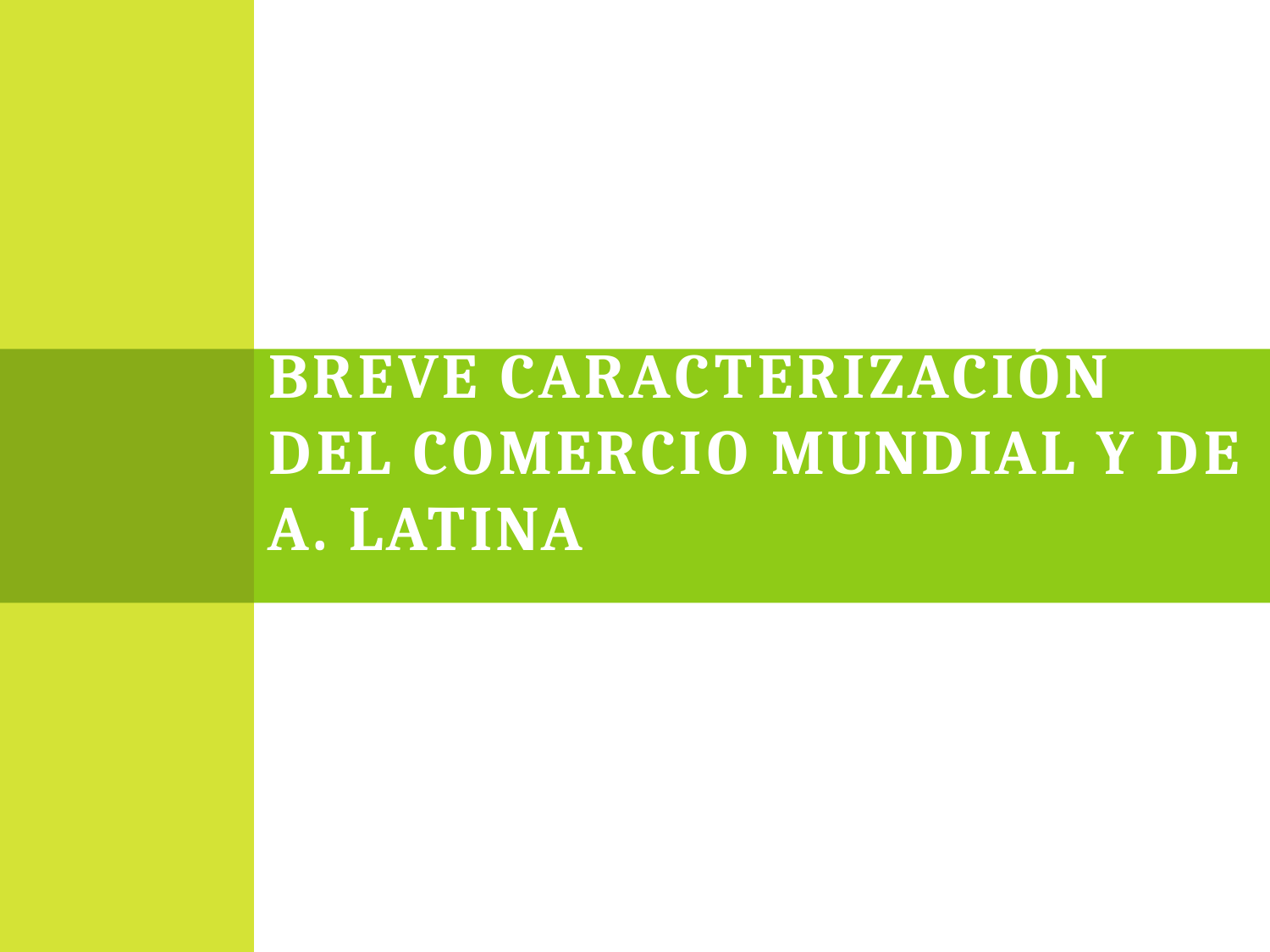

# Breve caracterización del comercio mundial y de A. Latina